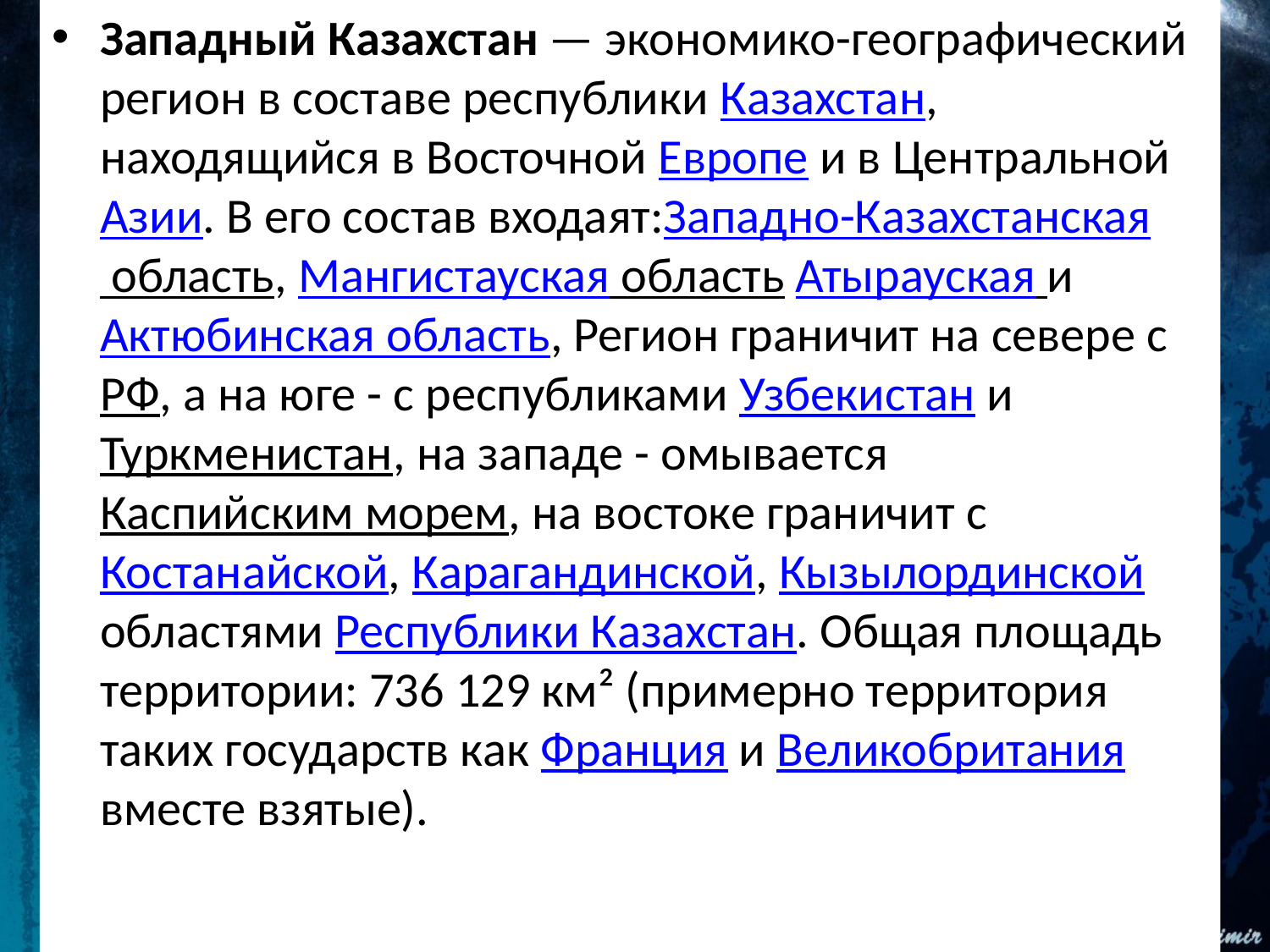

Западный Казахстан — экономико-географический регион в составе республики Казахстан, находящийся в Восточной Европе и в Центральной Азии. В его состав входаят:Западно-Казахстанская область, Мангистауская область Атырауская и Актюбинская область, Регион граничит на севере с РФ, а на юге - с республиками Узбекистан и Туркменистан, на западе - омывается Каспийским морем, на востоке граничит с Костанайской, Карагандинской, Кызылординской областями Республики Казахстан. Общая площадь территории: 736 129 км² (примерно территория таких государств как Франция и Великобритания вместе взятые).
#